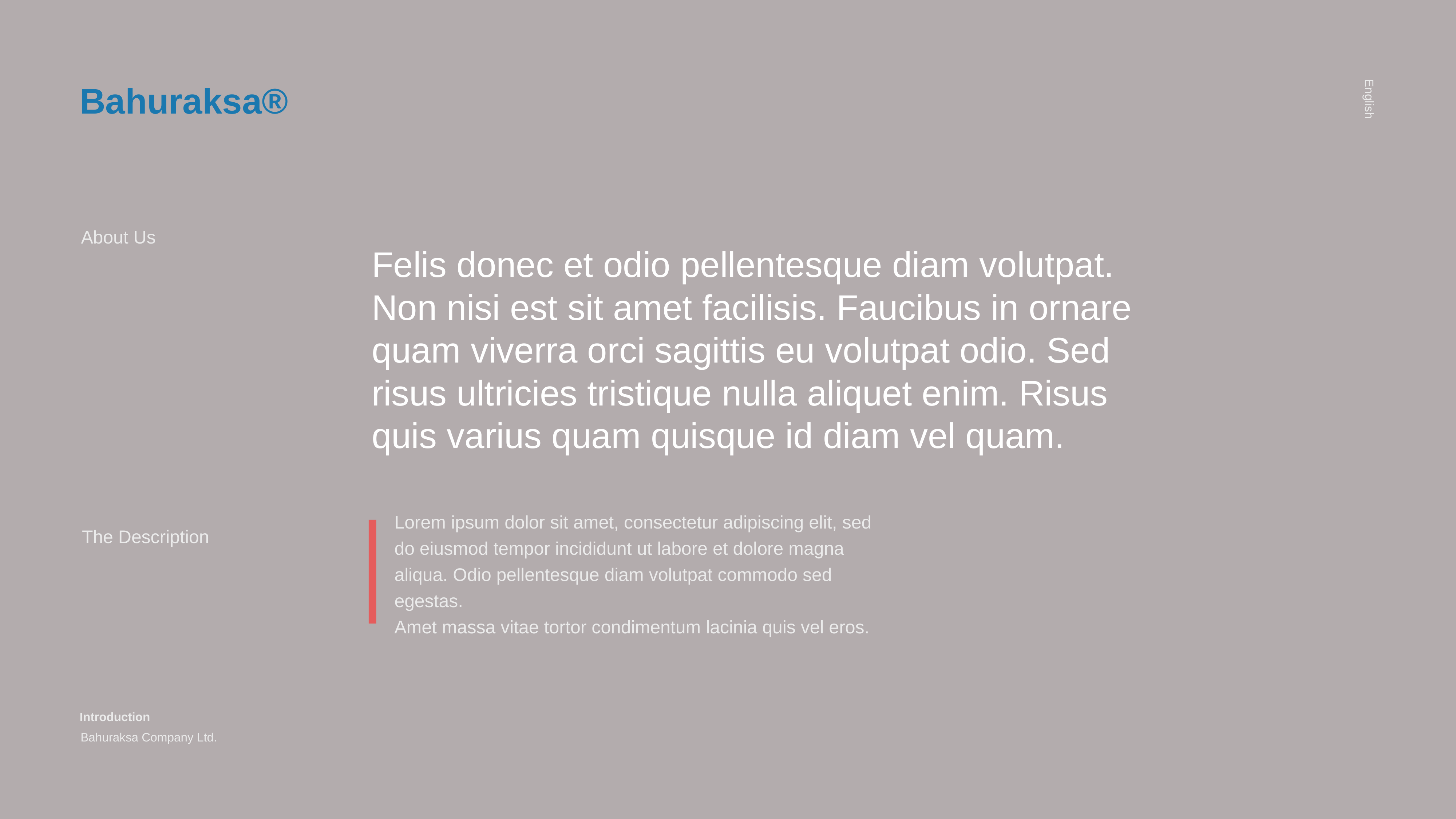

Bahuraksa®
English
About Us
Felis donec et odio pellentesque diam volutpat. Non nisi est sit amet facilisis. Faucibus in ornare quam viverra orci sagittis eu volutpat odio. Sed risus ultricies tristique nulla aliquet enim. Risus quis varius quam quisque id diam vel quam.

Lorem ipsum dolor sit amet, consectetur adipiscing elit, sed do eiusmod tempor incididunt ut labore et dolore magna aliqua. Odio pellentesque diam volutpat commodo sed egestas.
Amet massa vitae tortor condimentum lacinia quis vel eros.

The Description
Introduction
Bahuraksa Company Ltd.